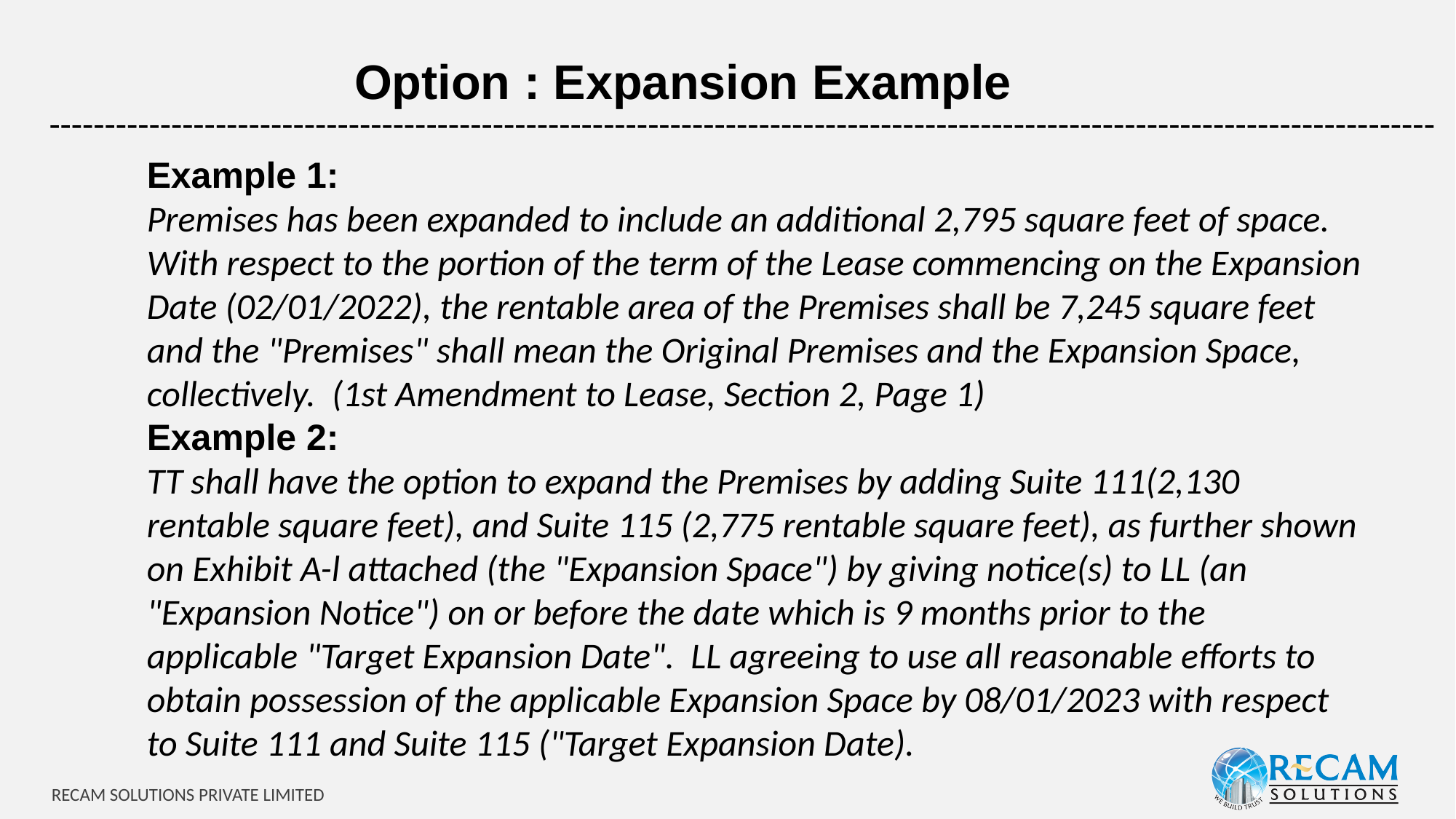

Option : Expansion Example
-----------------------------------------------------------------------------------------------------------------------------
Example 1:
Premises has been expanded to include an additional 2,795 square feet of space. With respect to the portion of the term of the Lease commencing on the Expansion Date (02/01/2022), the rentable area of the Premises shall be 7,245 square feet and the "Premises" shall mean the Original Premises and the Expansion Space, collectively.  (1st Amendment to Lease, Section 2, Page 1)
Example 2:
TT shall have the option to expand the Premises by adding Suite 111(2,130 rentable square feet), and Suite 115 (2,775 rentable square feet), as further shown on Exhibit A-l attached (the "Expansion Space") by giving notice(s) to LL (an "Expansion Notice") on or before the date which is 9 months prior to the applicable "Target Expansion Date".  LL agreeing to use all reasonable efforts to obtain possession of the applicable Expansion Space by 08/01/2023 with respect to Suite 111 and Suite 115 ("Target Expansion Date).

RECAM SOLUTIONS PRIVATE LIMITED